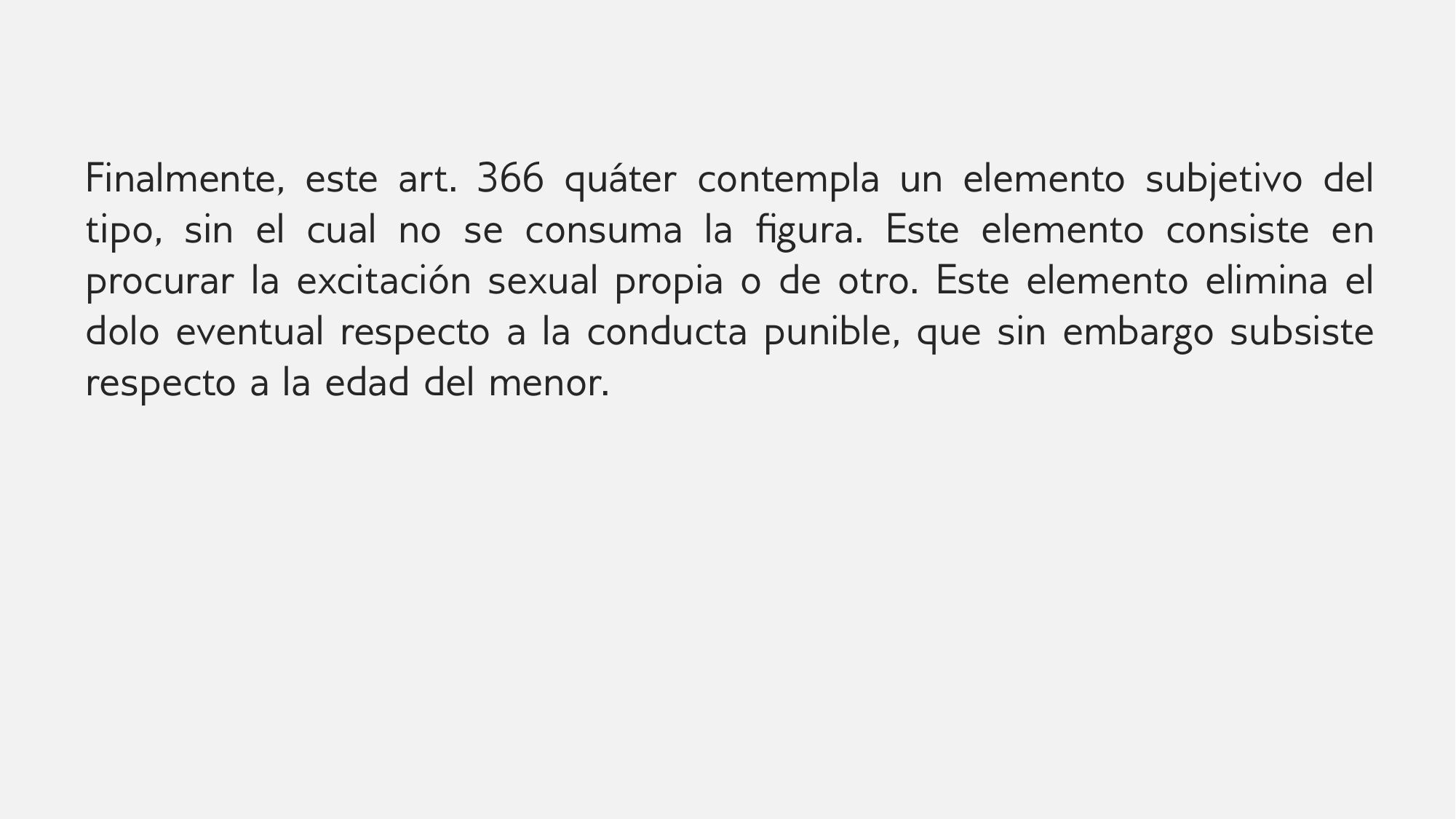

Finalmente, este art. 366 quáter contempla un elemento subjetivo del tipo, sin el cual no se consuma la figura. Este elemento consiste en procurar la excitación sexual propia o de otro. Este elemento elimina el dolo eventual respecto a la conducta punible, que sin embargo subsiste respecto a la edad del menor.